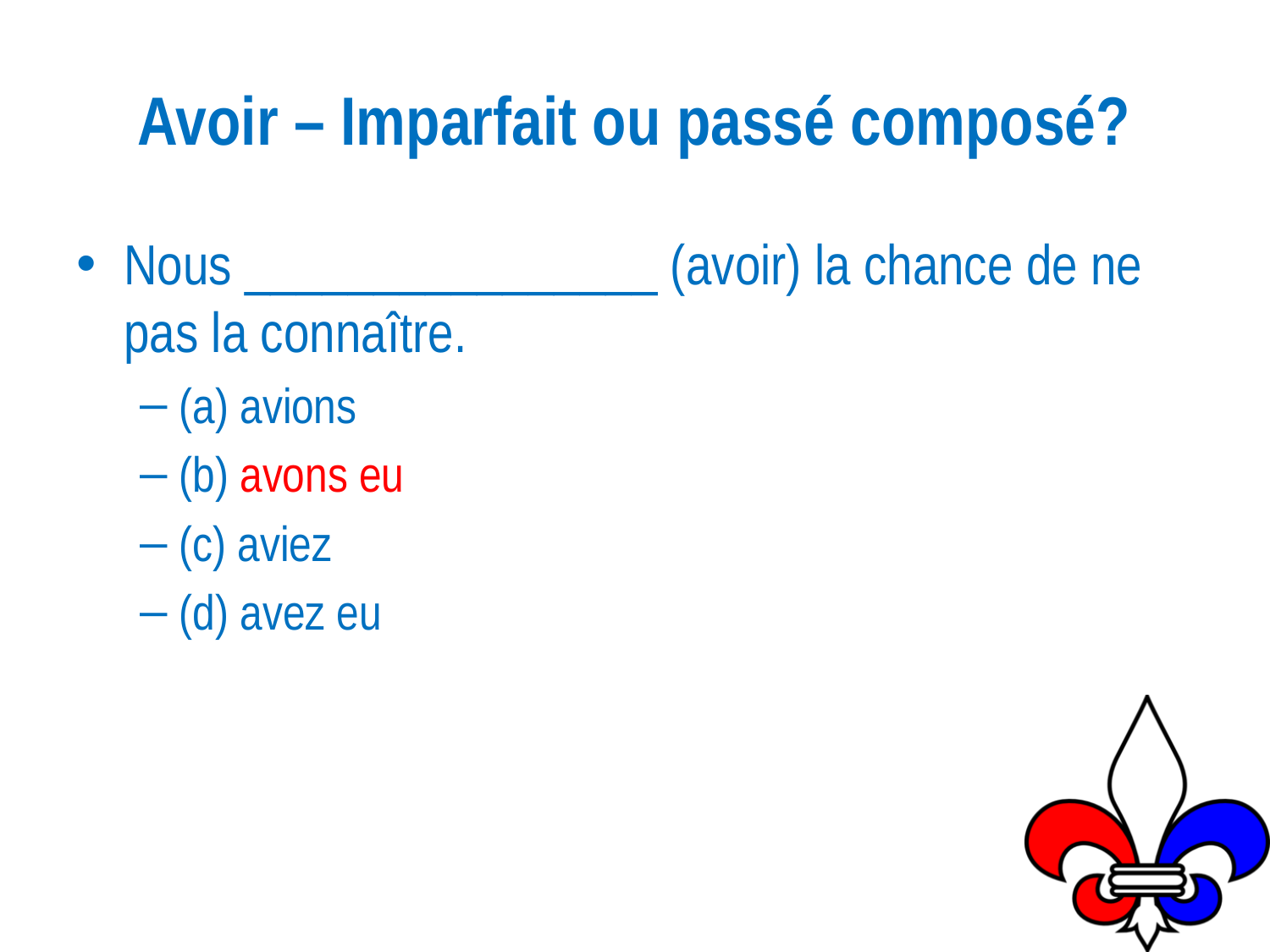

# Avoir – Imparfait ou passé composé?
Nous ________________ (avoir) la chance de ne pas la connaître.
(a) avions
(b) avons eu
(c) aviez
(d) avez eu